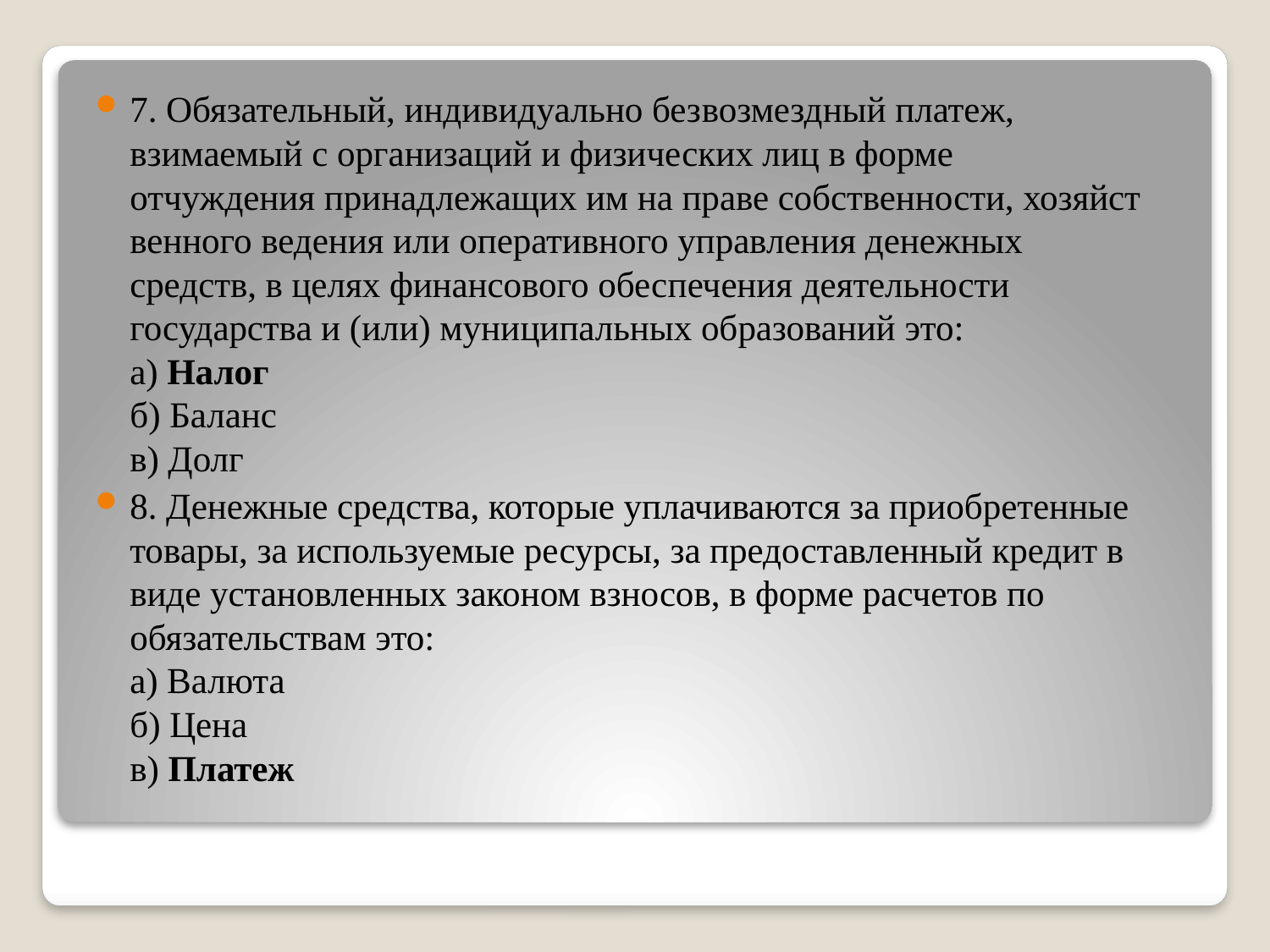

7. Обязательный, индивидуально без­возмездный платеж, взимаемый с организаций и физических лиц в форме отчуждения принад­лежащих им на праве собственности, хозяйст­венного ведения или оперативного управления денежных средств, в целях финансового обес­печения деятельности государства и (или) муни­ципальных образований это:
а) Налог
б) Баланс
в) Долг
8. Денежные средства, которые уплачиваются за приобретенные товары, за используемые ресурсы, за предоставленный кредит в виде установленных законом взносов, в форме расчетов по обязательствам это:
а) Валюта
б) Цена
в) Платеж

#